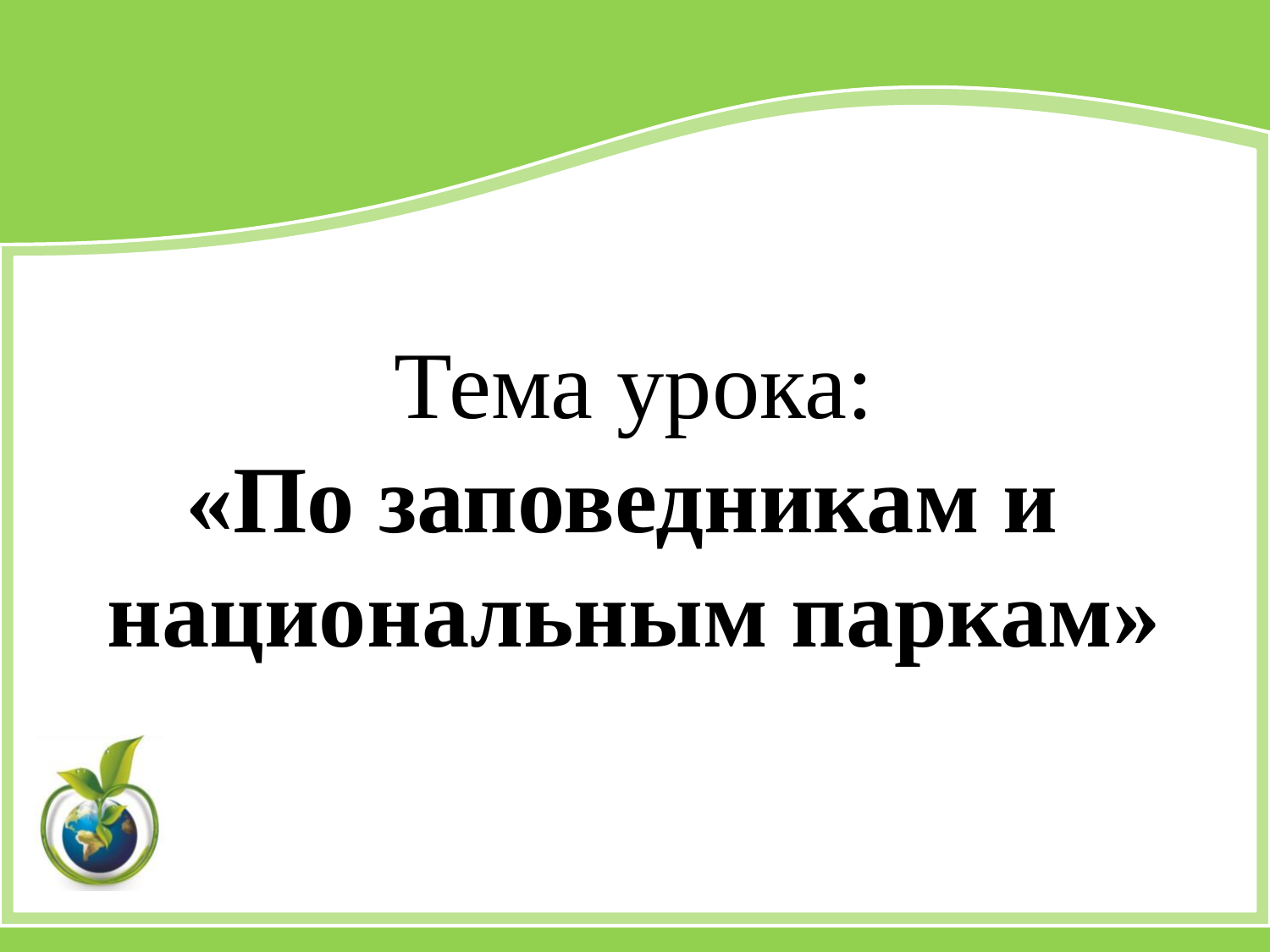

Тема урока:
«По заповедникам и
национальным паркам»